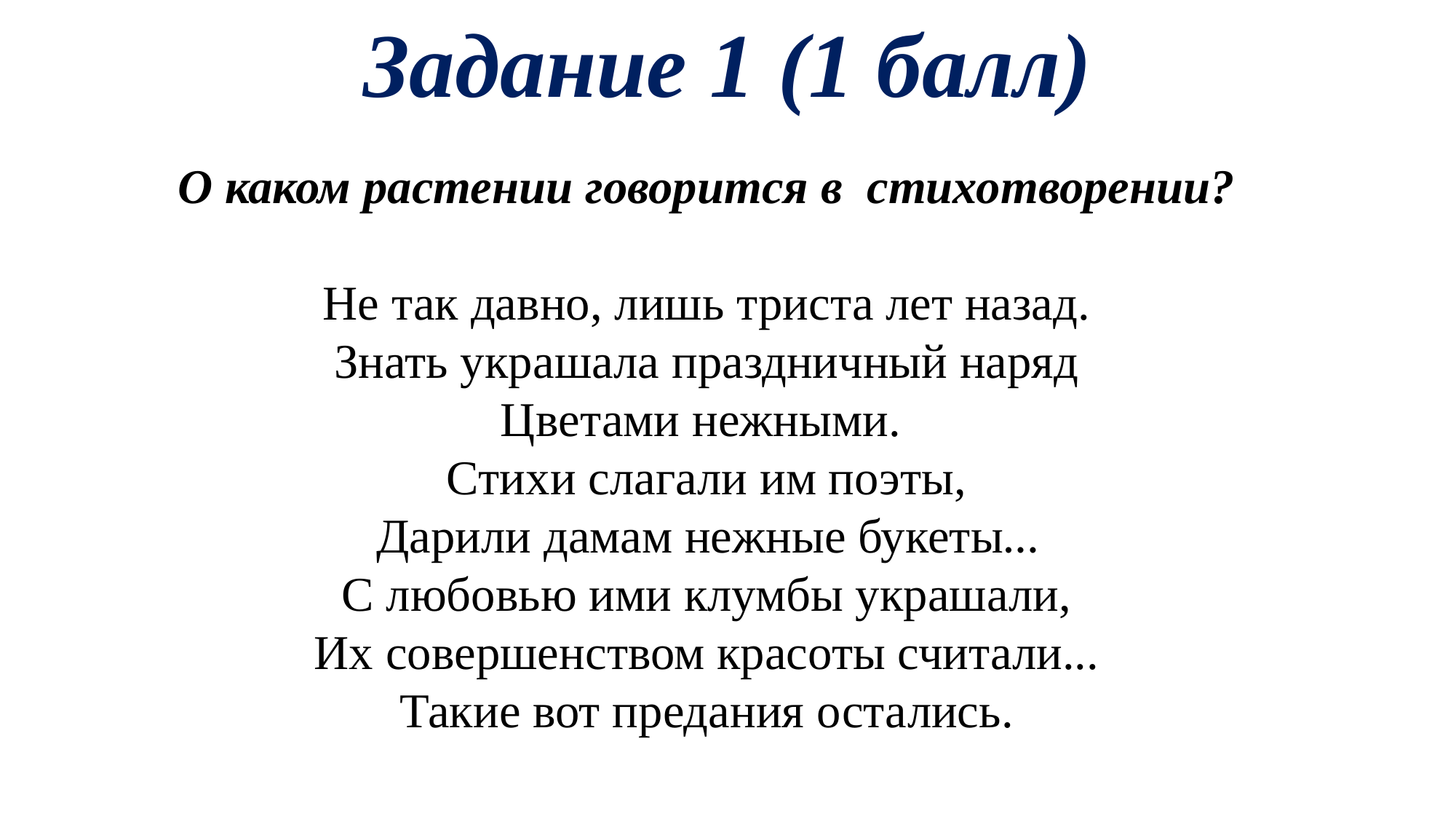

Задание 1 (1 балл)
О каком растении говорится в  стихотворении?

Не так давно, лишь триста лет назад.
Знать украшала праздничный наряд
Цветами нежными.
Стихи слагали им поэты,
Дарили дамам нежные букеты…
С любовью ими клумбы украшали,
Их совершенством красоты считали...
Такие вот предания остались.